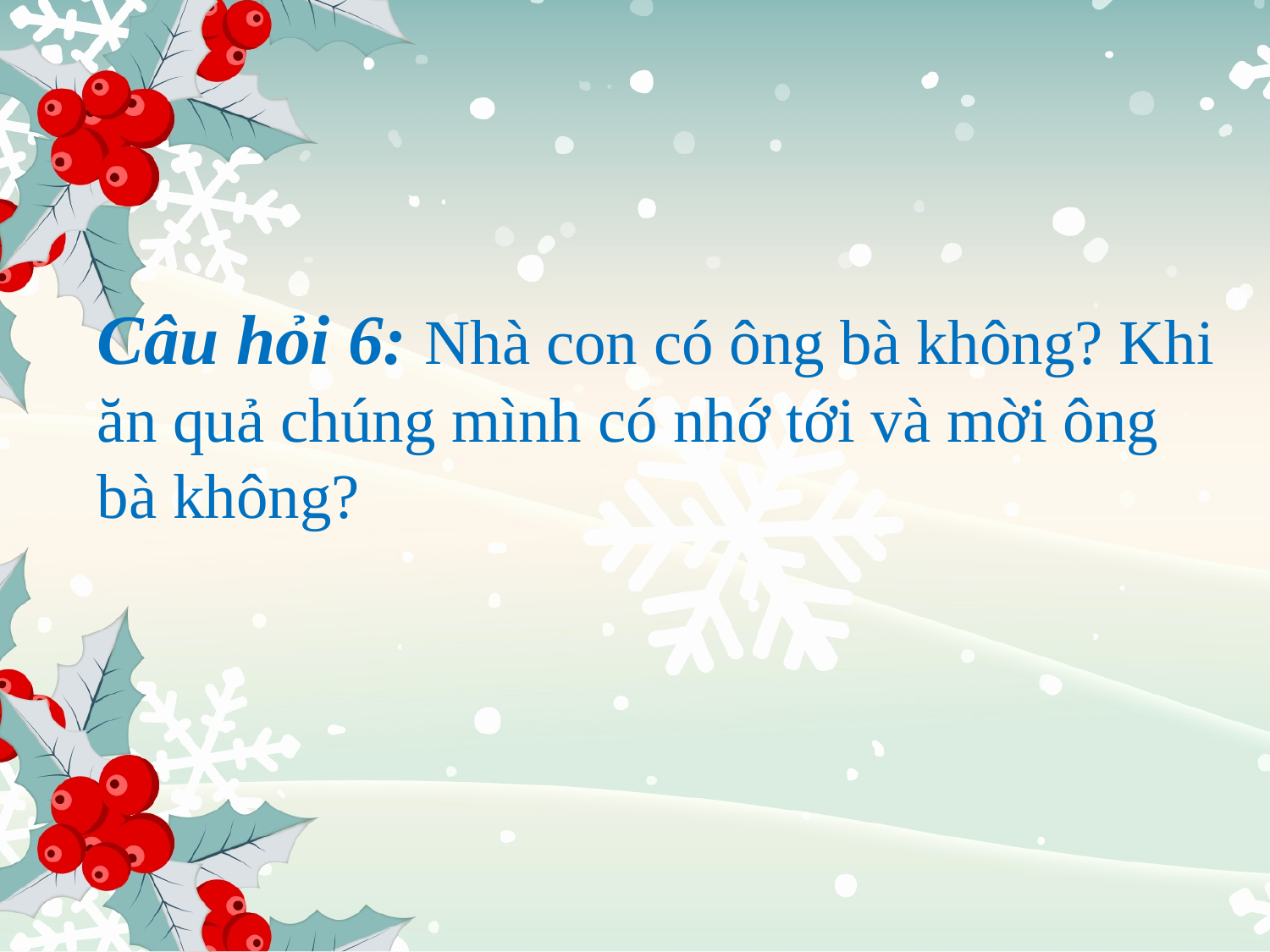

# Câu hỏi 6: Nhà con có ông bà không? Khi ăn quả chúng mình có nhớ tới và mời ông bà không?